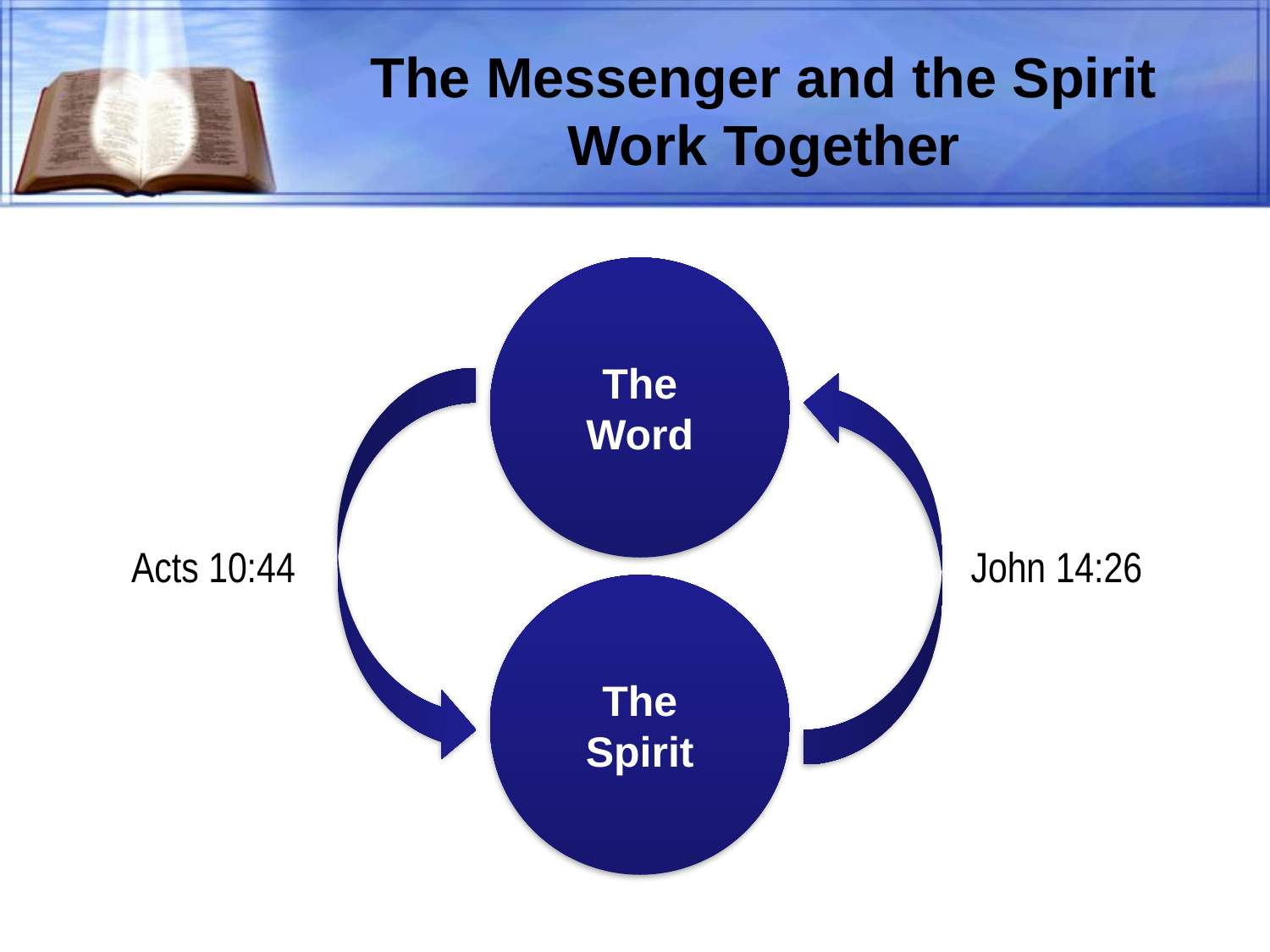

# The Messenger and the Spirit Work Together
The Word
The Spirit

Acts 10:44
John 14:26